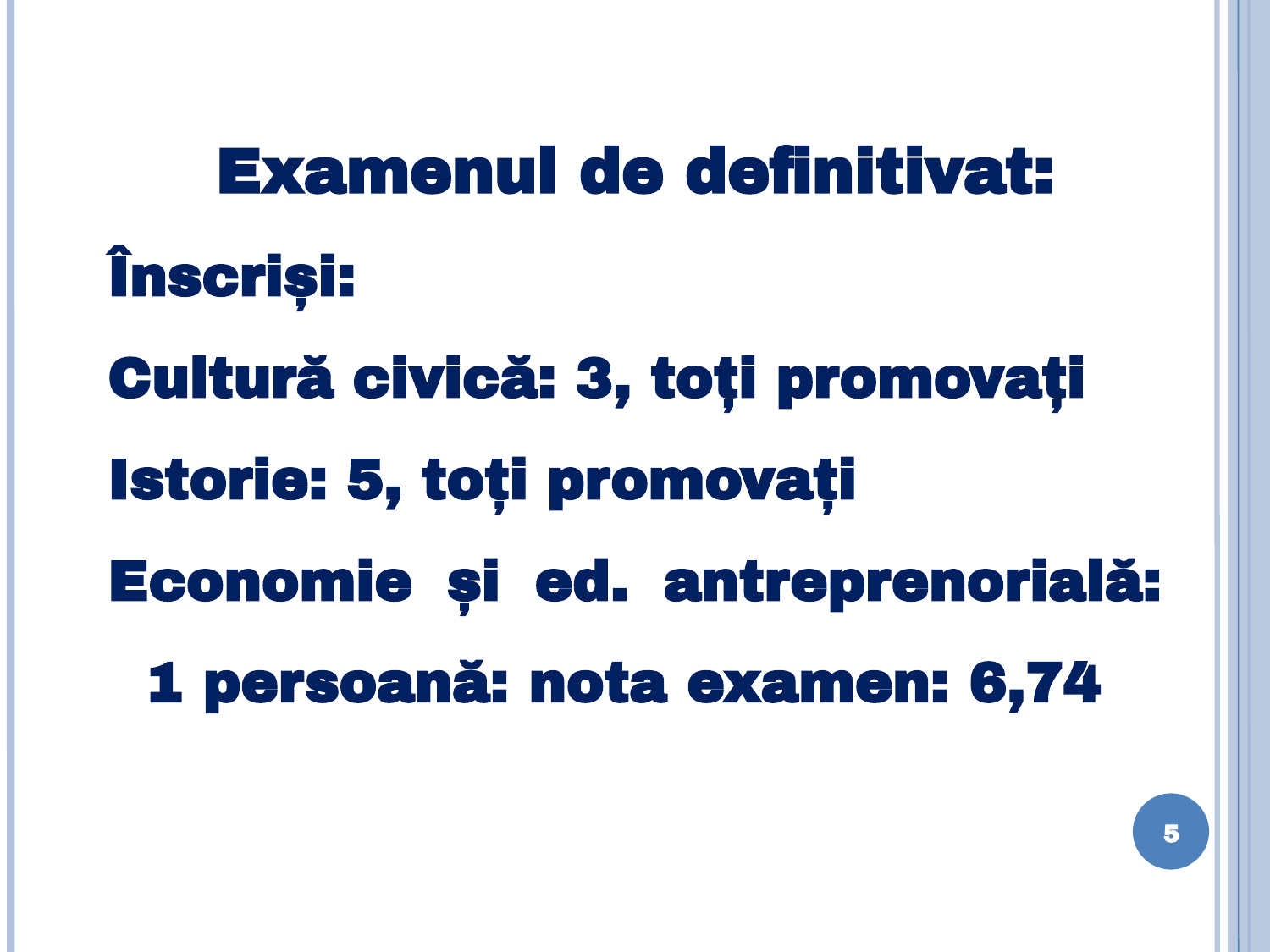

Examenul de definitivat:
Înscrişi:
Cultură civică: 3, toţi promovaţi
Istorie: 5, toţi promovaţi
Economie şi ed. antreprenorială: 1 persoană: nota examen: 6,74

5